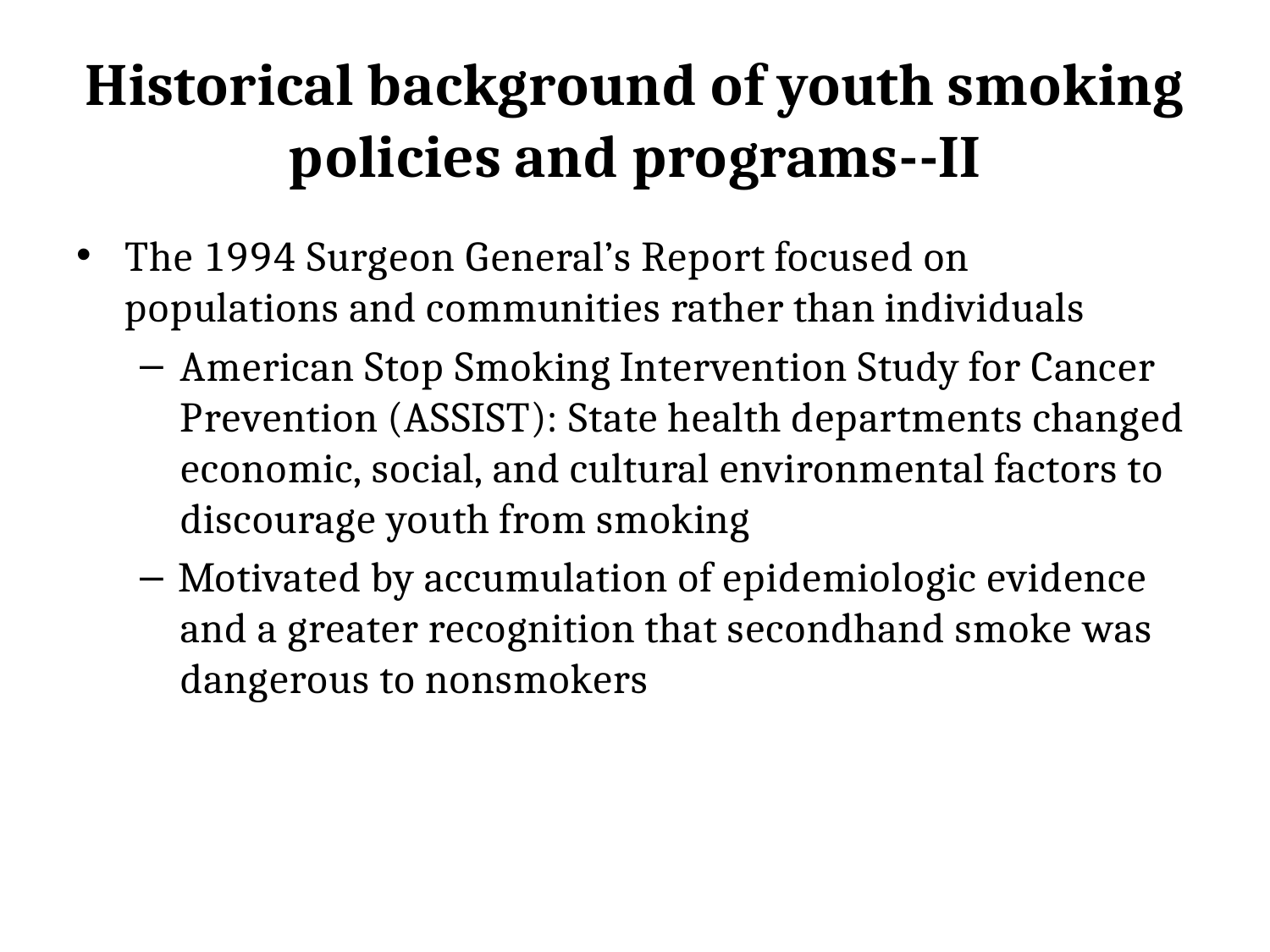

# Historical background of youth smoking policies and programs--II
The 1994 Surgeon General’s Report focused on populations and communities rather than individuals
American Stop Smoking Intervention Study for Cancer Prevention (ASSIST): State health departments changed economic, social, and cultural environmental factors to discourage youth from smoking
Motivated by accumulation of epidemiologic evidence and a greater recognition that secondhand smoke was dangerous to nonsmokers